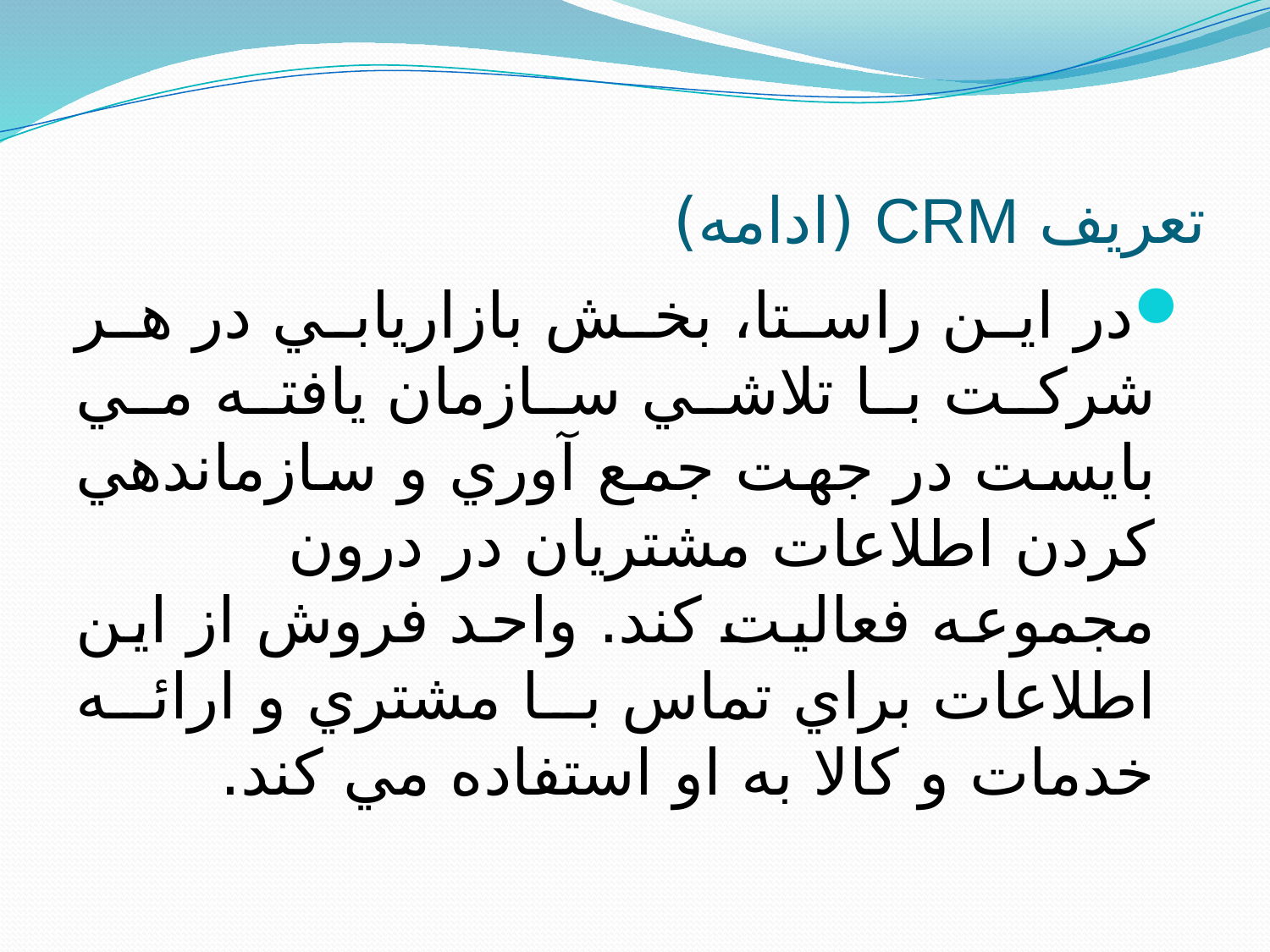

# تعریف CRM (ادامه)
در اين راستا، بخش بازاريابي در هر شركت با تلاشي سازمان يافته مي بايست در جهت جمع آوري و سازماندهي كردن اطلاعات مشتريان در درون مجموعه فعاليت كند. واحد فروش از اين اطلاعات براي تماس با مشتري و ارائه خدمات و كالا به او استفاده مي كند.